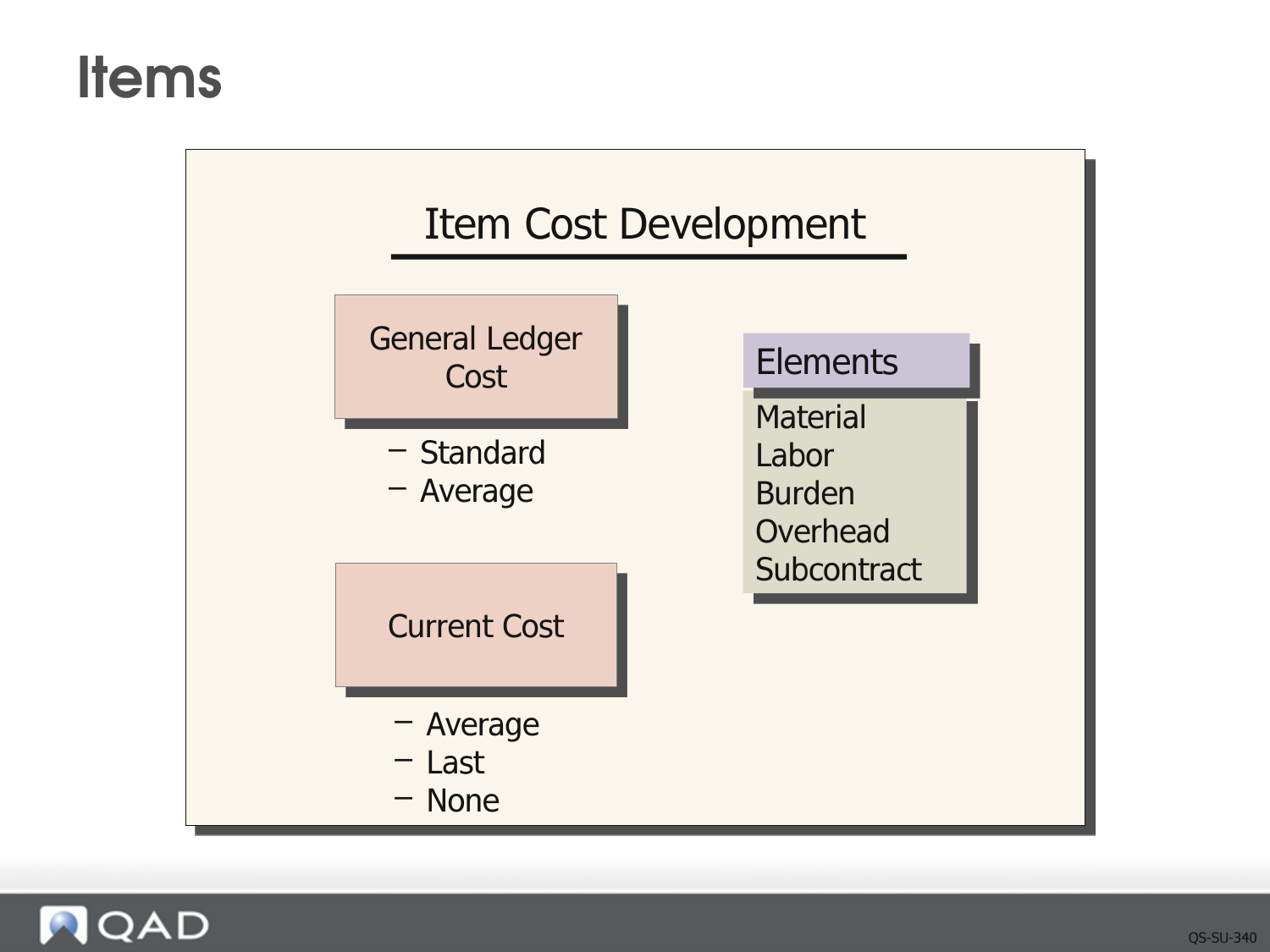

# Items

Item Cost Development

General Ledger
Cost
Elements
Material
Labor
Burden
Overhead
Subcontract
Standard
Average
Current Cost
Average
Last
None
QS-SU-340